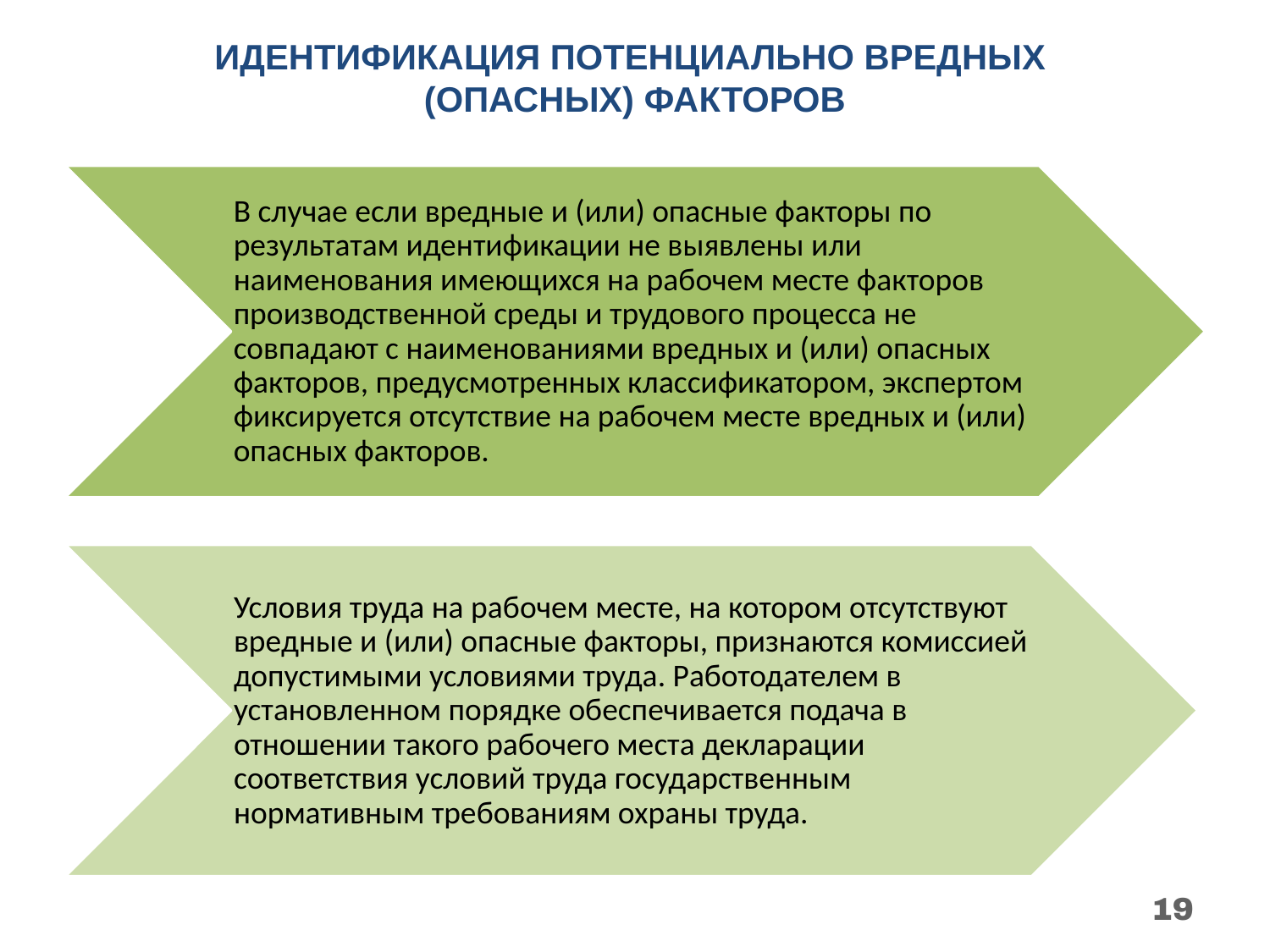

# ИДЕНТИФИКАЦИЯ ПОТЕНЦИАЛЬНО ВРЕДНЫХ (ОПАСНЫХ) ФАКТОРОВ
В случае если вредные и (или) опасные факторы по результатам идентификации не выявлены или наименования имеющихся на рабочем месте факторов производственной среды и трудового процесса не совпадают с наименованиями вредных и (или) опасных факторов, предусмотренных классификатором, экспертом фиксируется отсутствие на рабочем месте вредных и (или) опасных факторов.
Условия труда на рабочем месте, на котором отсутствуют вредные и (или) опасные факторы, признаются комиссией допустимыми условиями труда. Работодателем в установленном порядке обеспечивается подача в отношении такого рабочего места декларации соответствия условий труда государственным нормативным требованиям охраны труда.
19